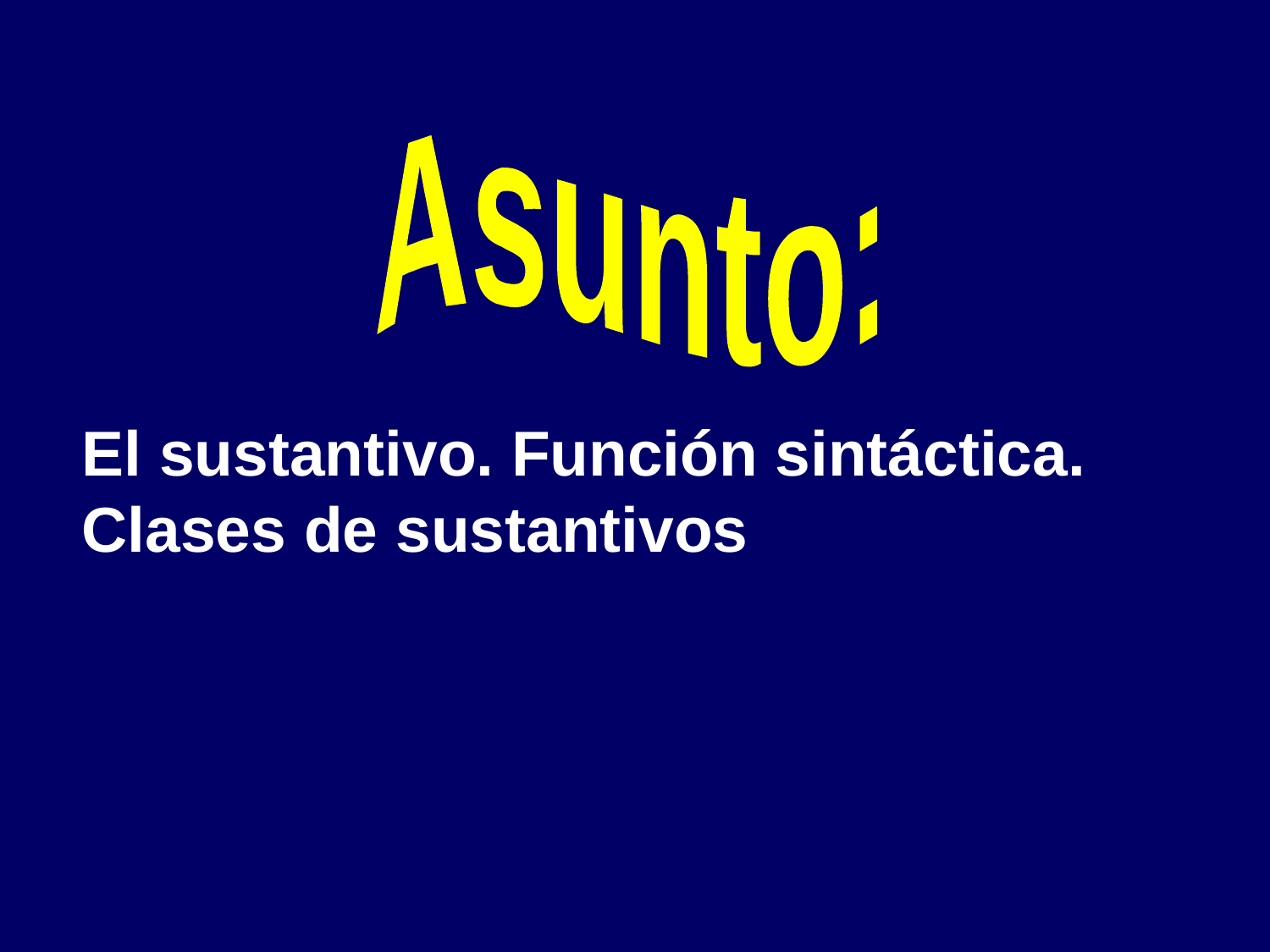

Asunto:
El sustantivo. Función sintáctica. Clases de sustantivos